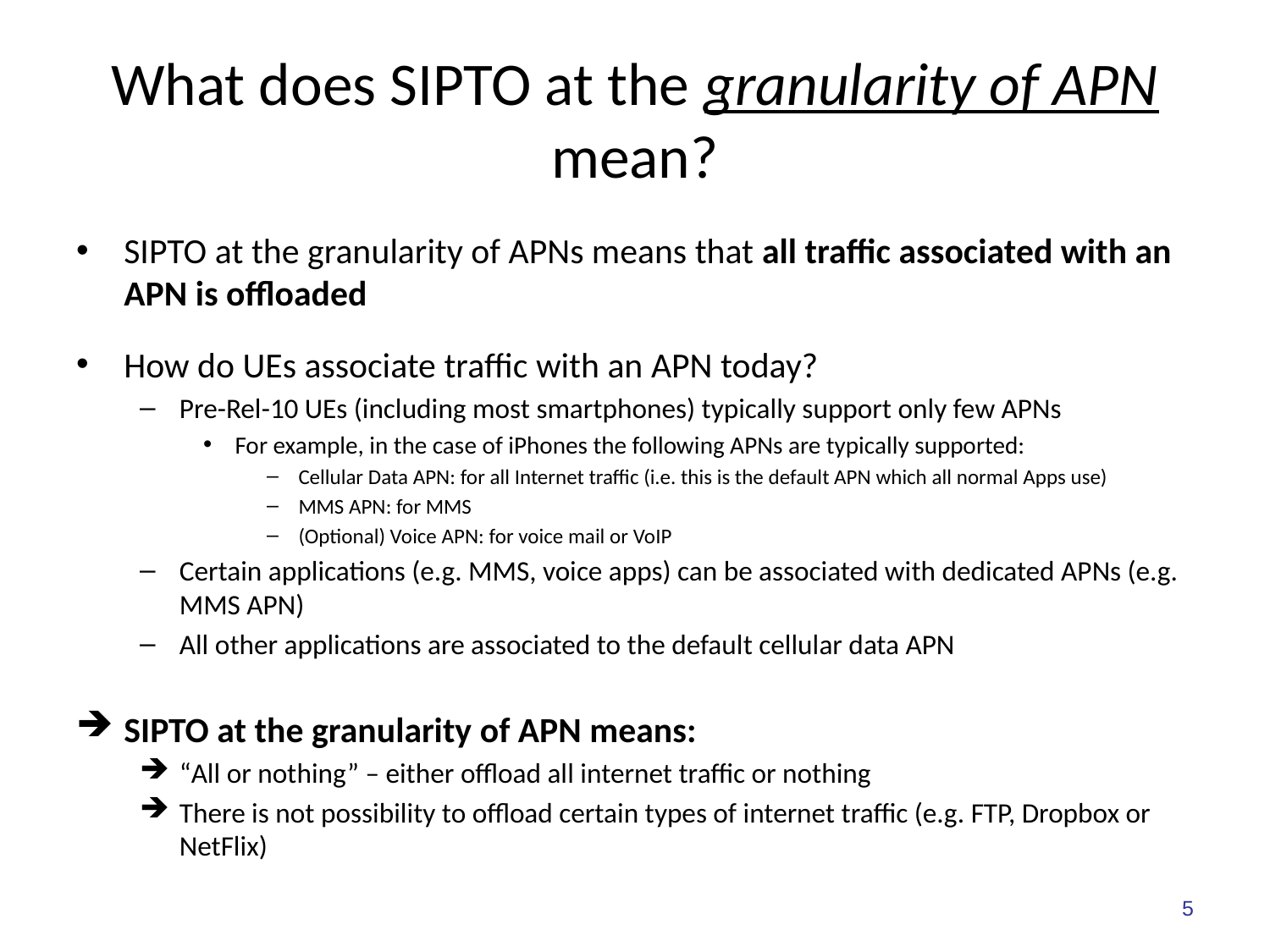

# What does SIPTO at the granularity of APN mean?
SIPTO at the granularity of APNs means that all traffic associated with an APN is offloaded

How do UEs associate traffic with an APN today?
Pre-Rel-10 UEs (including most smartphones) typically support only few APNs
For example, in the case of iPhones the following APNs are typically supported:
Cellular Data APN: for all Internet traffic (i.e. this is the default APN which all normal Apps use)
MMS APN: for MMS
(Optional) Voice APN: for voice mail or VoIP
Certain applications (e.g. MMS, voice apps) can be associated with dedicated APNs (e.g. MMS APN)
All other applications are associated to the default cellular data APN

SIPTO at the granularity of APN means:
“All or nothing” – either offload all internet traffic or nothing
There is not possibility to offload certain types of internet traffic (e.g. FTP, Dropbox or NetFlix)
5